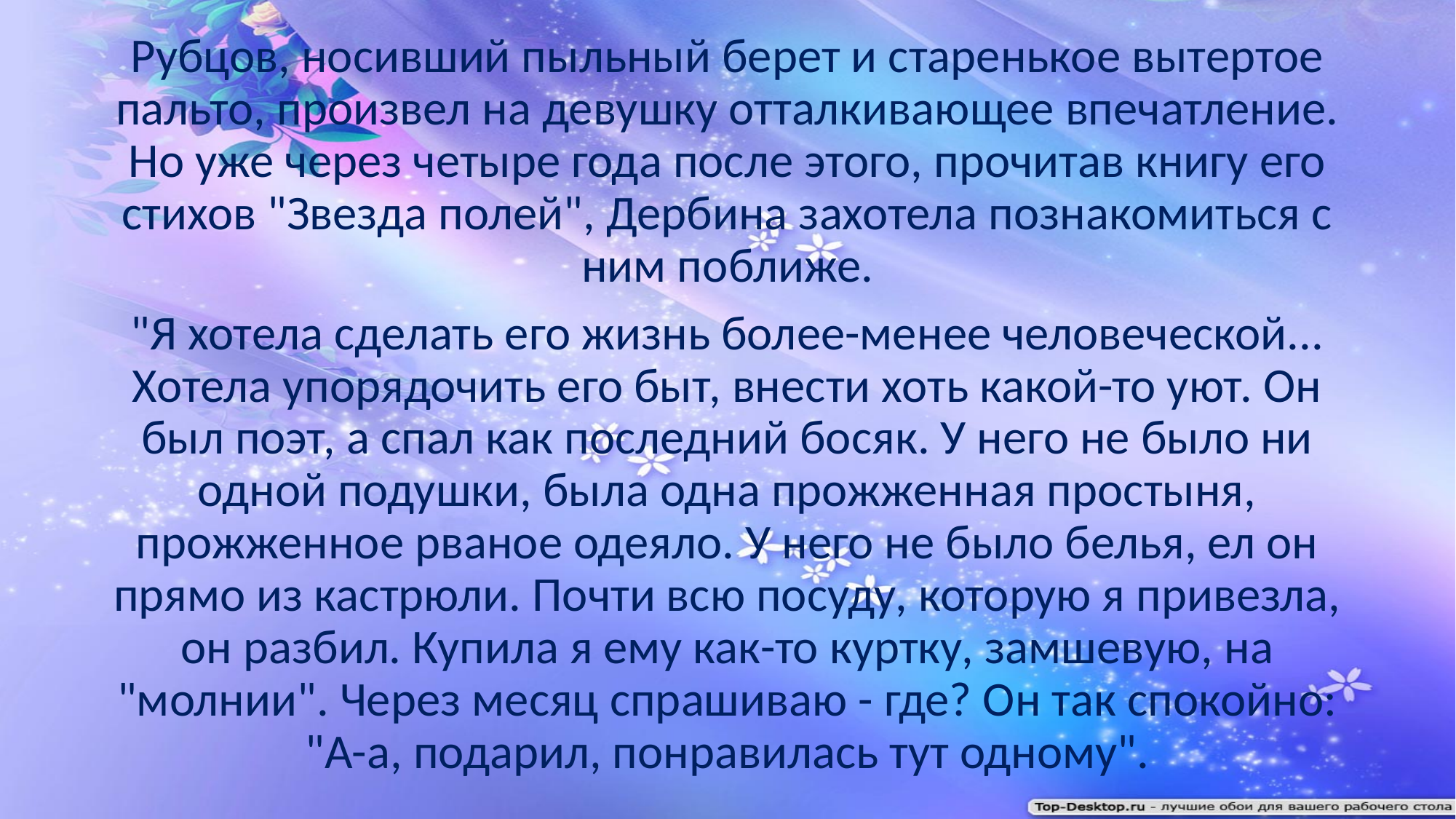

Рубцов, носивший пыльный берет и старенькое вытертое пальто, произвел на девушку отталкивающее впечатление. Но уже через четыре года после этого, прочитав книгу его стихов "Звезда полей", Дербина захотела познакомиться с ним поближе.
"Я хотела сделать его жизнь более-менее человеческой... Хотела упорядочить его быт, внести хоть какой-то уют. Он был поэт, а спал как последний босяк. У него не было ни одной подушки, была одна прожженная простыня, прожженное рваное одеяло. У него не было белья, ел он прямо из кастрюли. Почти всю посуду, которую я привезла, он разбил. Купила я ему как-то куртку, замшевую, на "молнии". Через месяц спрашиваю - где? Он так спокойно: "А-а, подарил, понравилась тут одному".